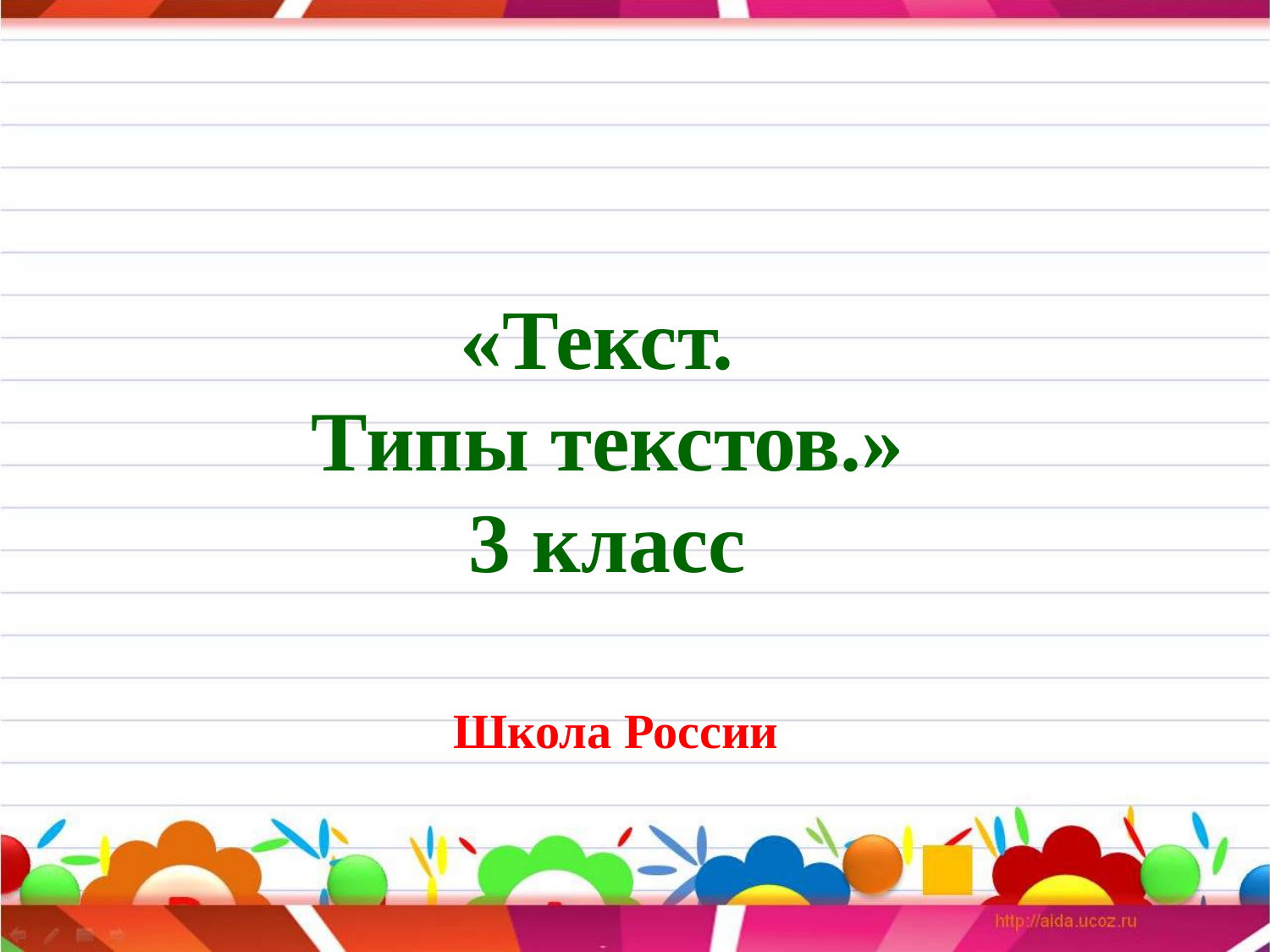

«Текст.
Типы текстов.»
3 класс
# Школа России